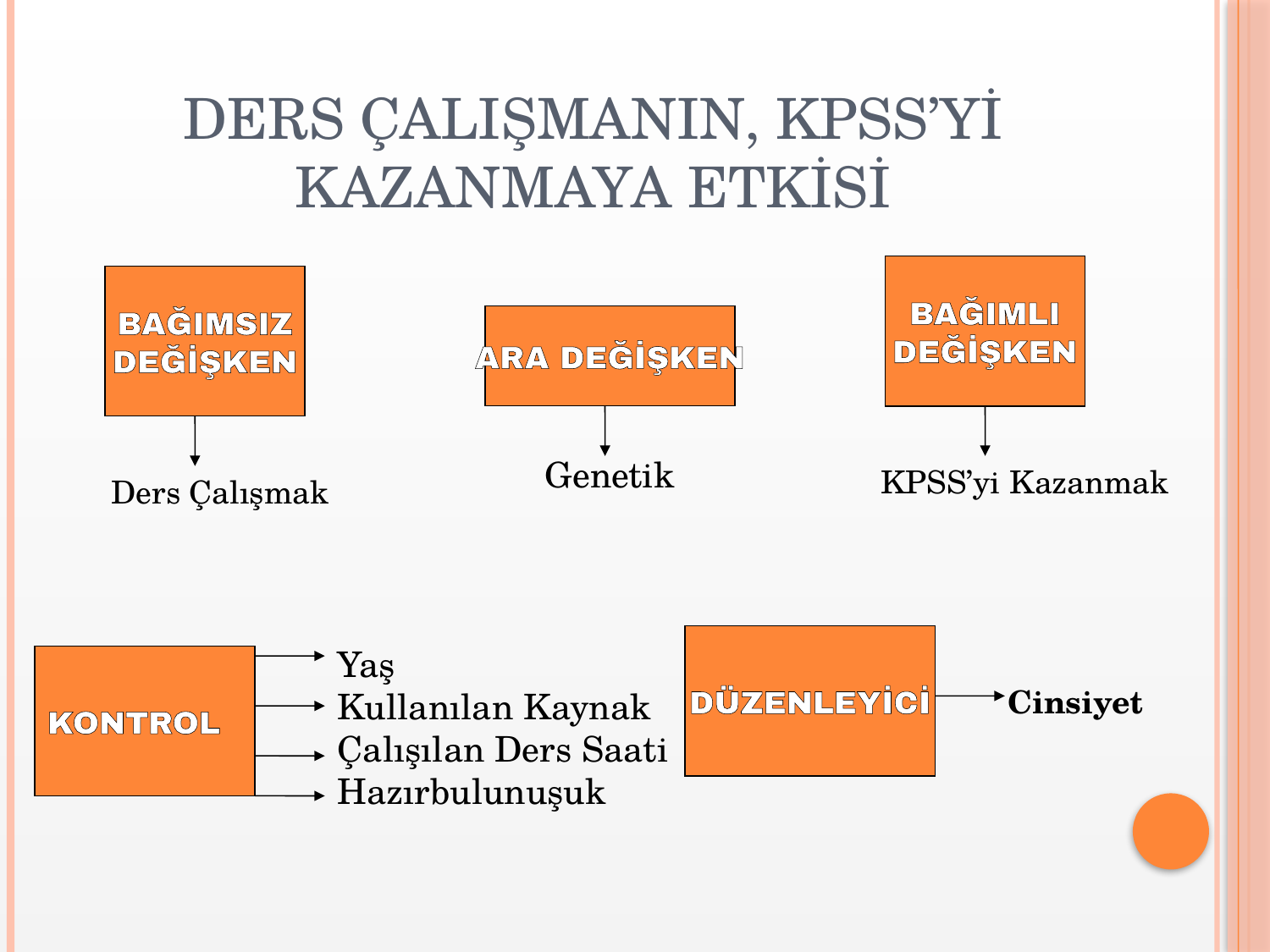

Ders Çalışmanın, KPSS’yi Kazanmaya etkisi
BAĞIMLI
DEĞİŞKEN
BAĞIMSIZ
DEĞİŞKEN
ARA DEĞİŞKEN

Genetik
KPSS’yi Kazanmak
Ders Çalışmak
DÜZENLEYİCİ
Yaş
Kullanılan Kaynak
Çalışılan Ders Saati
Hazırbulunuşuk

KONTROL

Cinsiyet